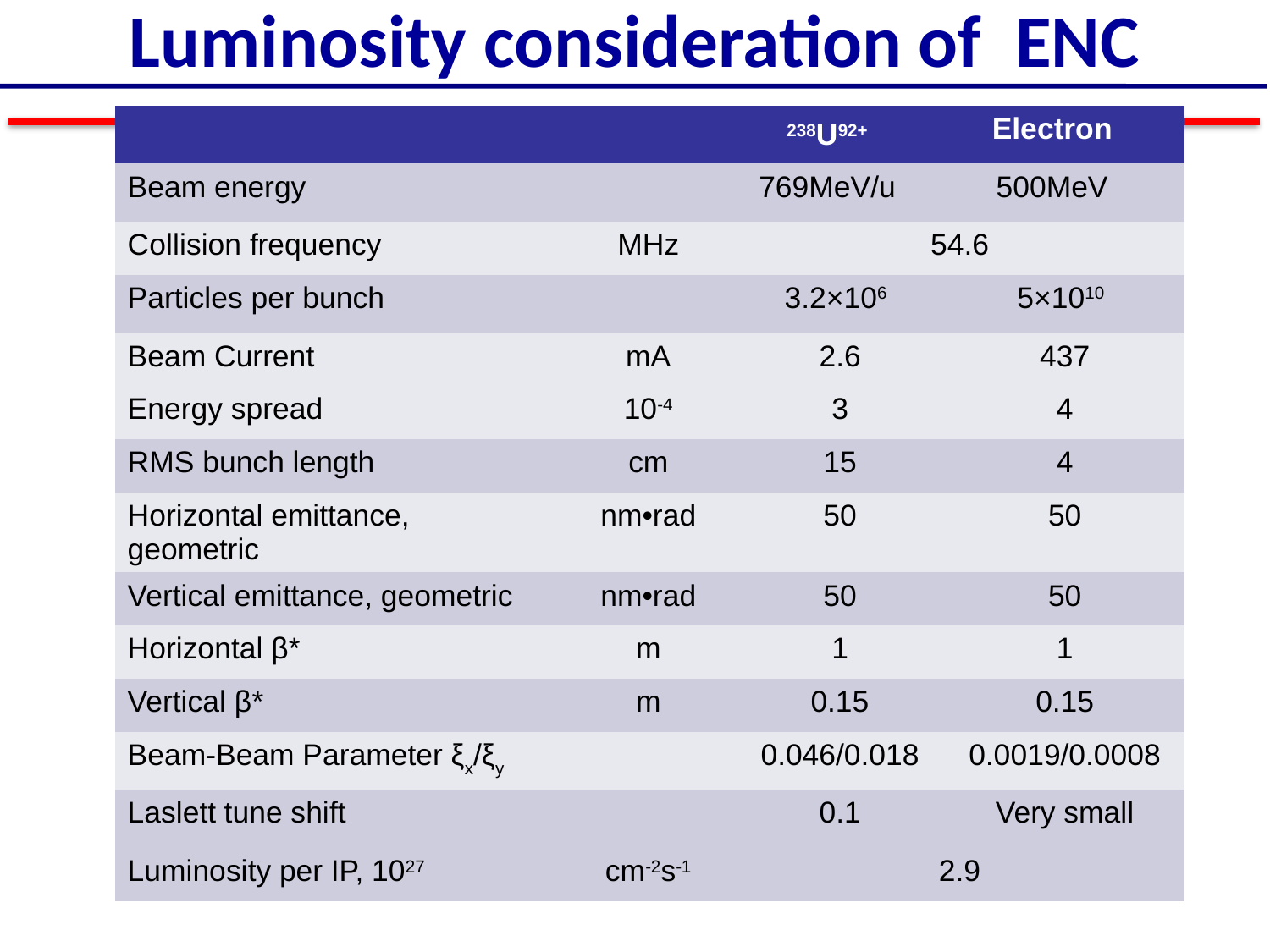

Luminosity consideration of  ENC

|  |  | 238U92+ | Electron |  |
| --- | --- | --- | --- | --- |
| Beam energy |  | 769MeV/u | 500MeV |  |
| Collision frequency | MHz | 54.6 |  |  |
| Particles per bunch |  | 3.2×106 |  | 5×1010 |
| Beam Current | mA | 2.6 |  | 437 |
| Energy spread | 10-4 | 3 |  | 4 |
| RMS bunch length | cm | 15 |  | 4 |
| Horizontal emittance, geometric | nm•rad | 50 |  | 50 |
| Vertical emittance, geometric | nm•rad | 50 |  | 50 |
| Horizontal β\* | m | 1 |  | 1 |
| Vertical β\* | m | 0.15 |  | 0.15 |
| Beam-Beam Parameter ξx/ξy |  | 0.046/0.018 |  | 0.0019/0.0008 |
| Laslett tune shift |  | 0.1 |  | Very small |
| Luminosity per IP, 1027 | cm-2s-1 | 2.9 |  |  |